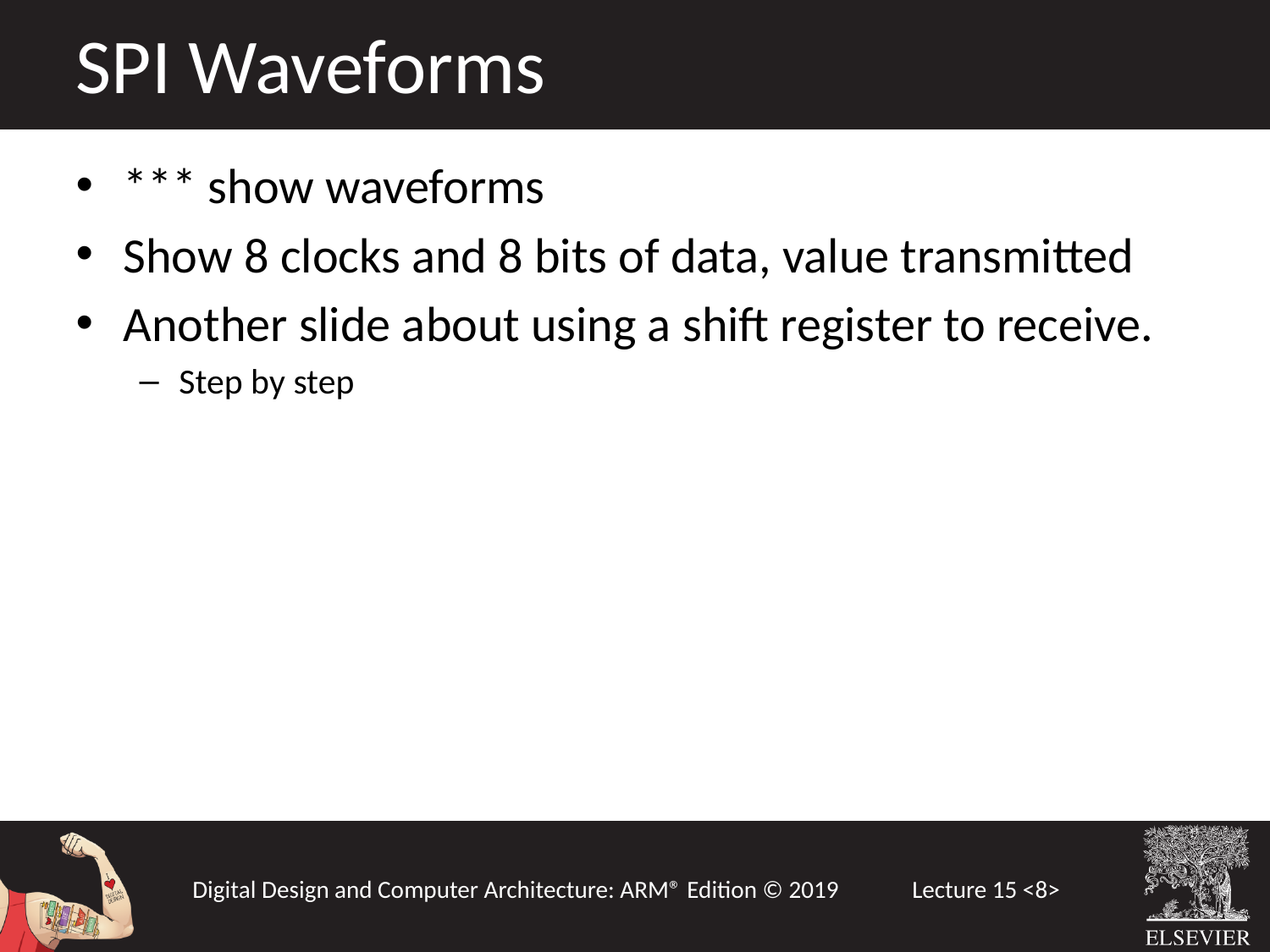

SPI Waveforms
*** show waveforms
Show 8 clocks and 8 bits of data, value transmitted
Another slide about using a shift register to receive.
Step by step